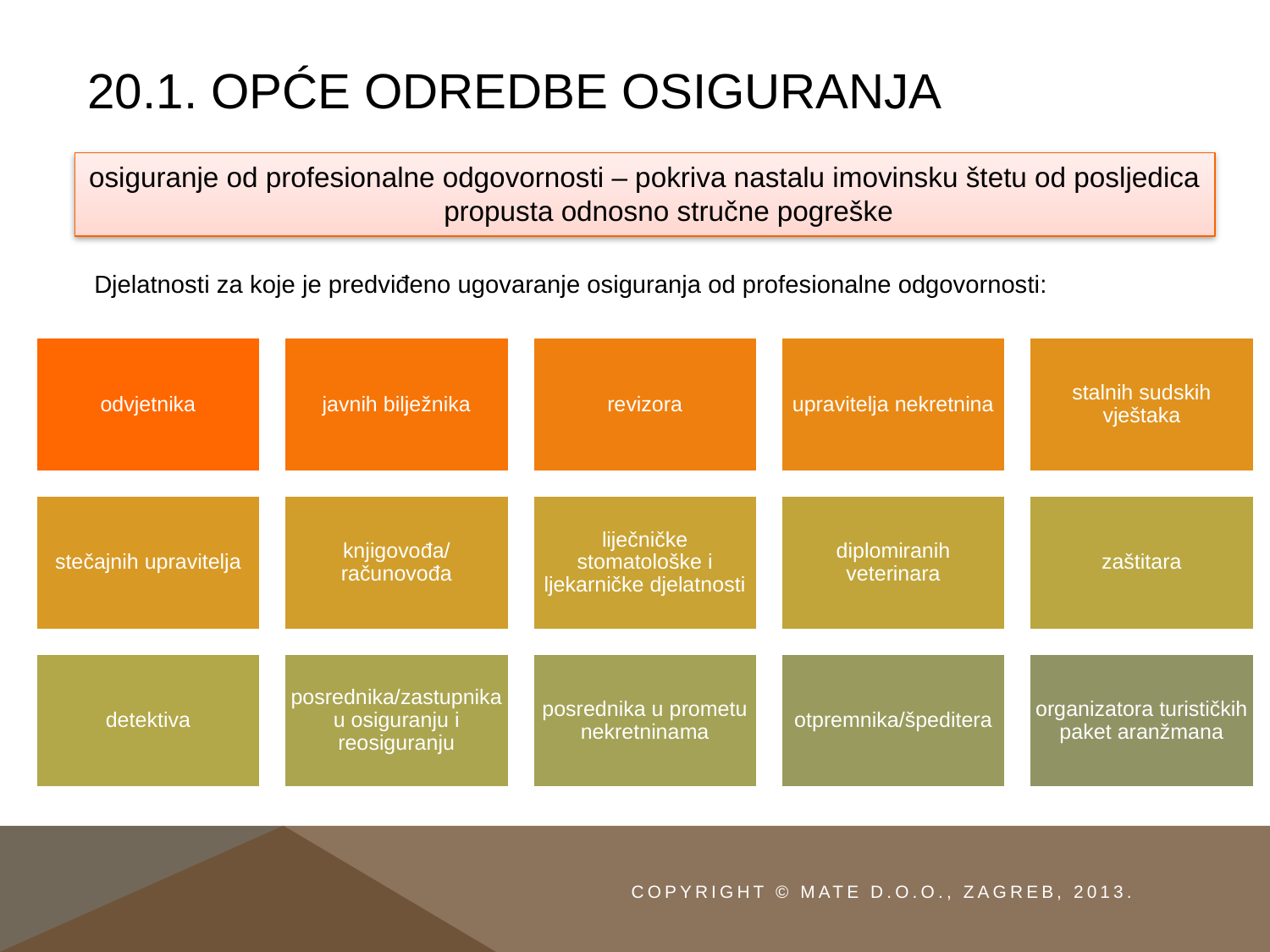

# 20.1. Opće odredbe osiguranja
osiguranje od profesionalne odgovornosti ‒ pokriva nastalu imovinsku štetu od posljedica propusta odnosno stručne pogreške
Djelatnosti za koje je predviđeno ugovaranje osiguranja od profesionalne odgovornosti:
odvjetnika
javnih bilježnika
revizora
upravitelja nekretnina
stalnih sudskih vještaka
stečajnih upravitelja
knjigovođa/računovođa
liječničke stomatološke i ljekarničke djelatnosti
diplomiranih veterinara
zaštitara
detektiva
posrednika/zastupnika u osiguranju i reosiguranju
posrednika u prometu nekretninama
otpremnika/špeditera
organizatora turističkih paket aranžmana
Copyright © MATE d.o.o., Zagreb, 2013.